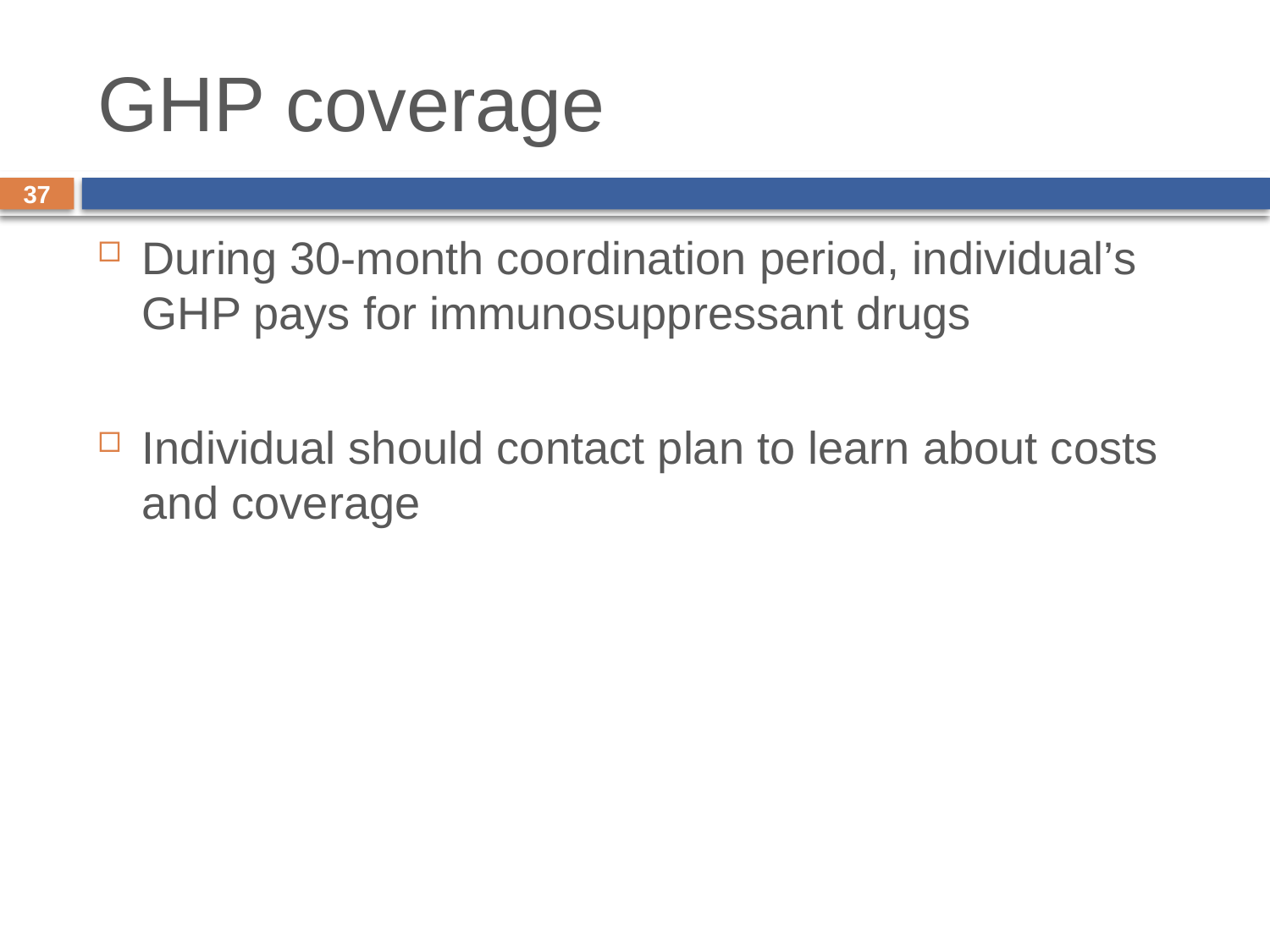

# GHP coverage
37
During 30-month coordination period, individual’s GHP pays for immunosuppressant drugs

Individual should contact plan to learn about costs and coverage